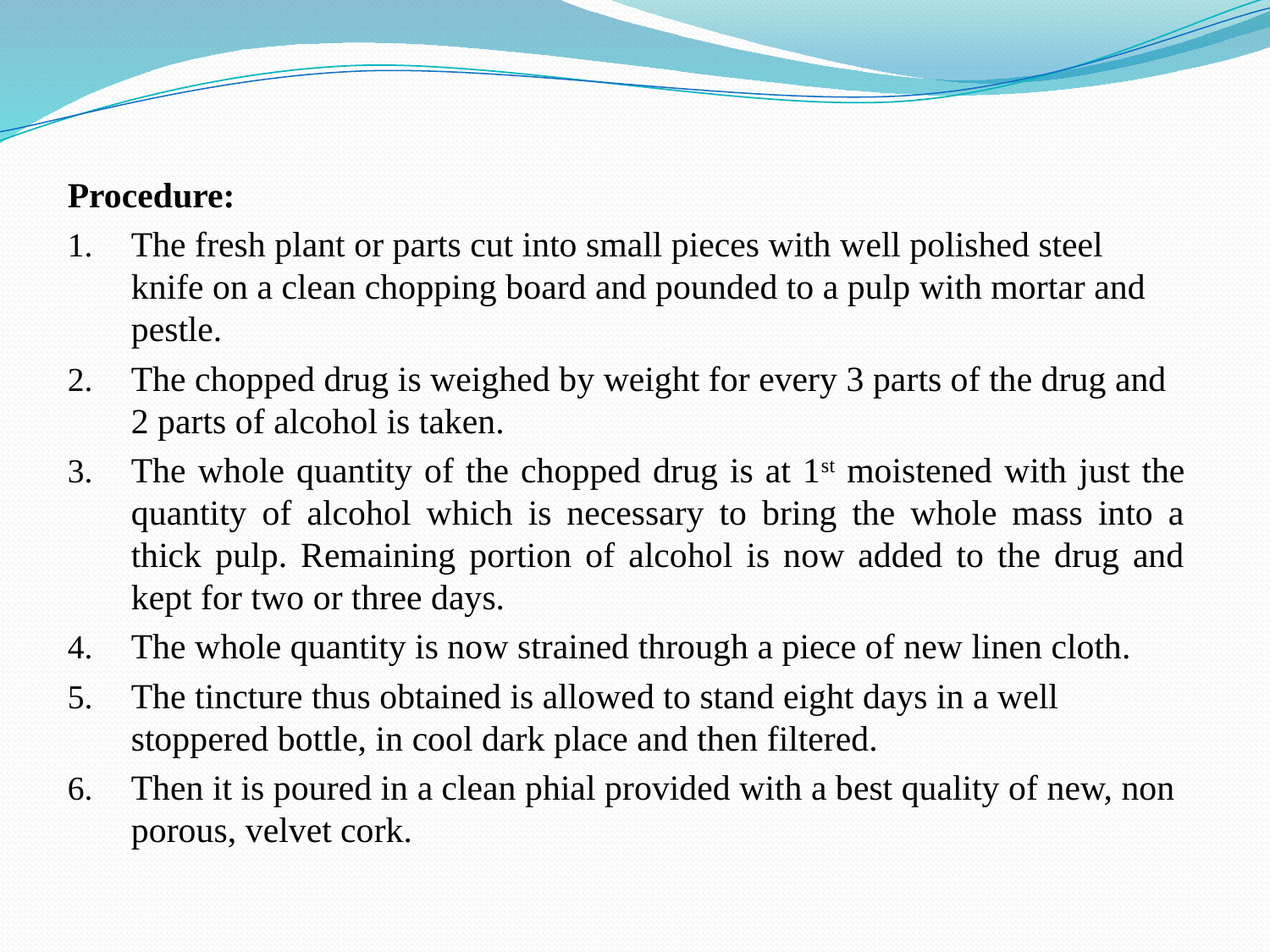

Procedure:
The fresh plant or parts cut into small pieces with well polished steel knife on a clean chopping board and pounded to a pulp with mortar and pestle.
The chopped drug is weighed by weight for every 3 parts of the drug and 2 parts of alcohol is taken.
The whole quantity of the chopped drug is at 1st moistened with just the quantity of alcohol which is necessary to bring the whole mass into a thick pulp. Remaining portion of alcohol is now added to the drug and kept for two or three days.
The whole quantity is now strained through a piece of new linen cloth.
The tincture thus obtained is allowed to stand eight days in a well stoppered bottle, in cool dark place and then filtered.
Then it is poured in a clean phial provided with a best quality of new, non porous, velvet cork.